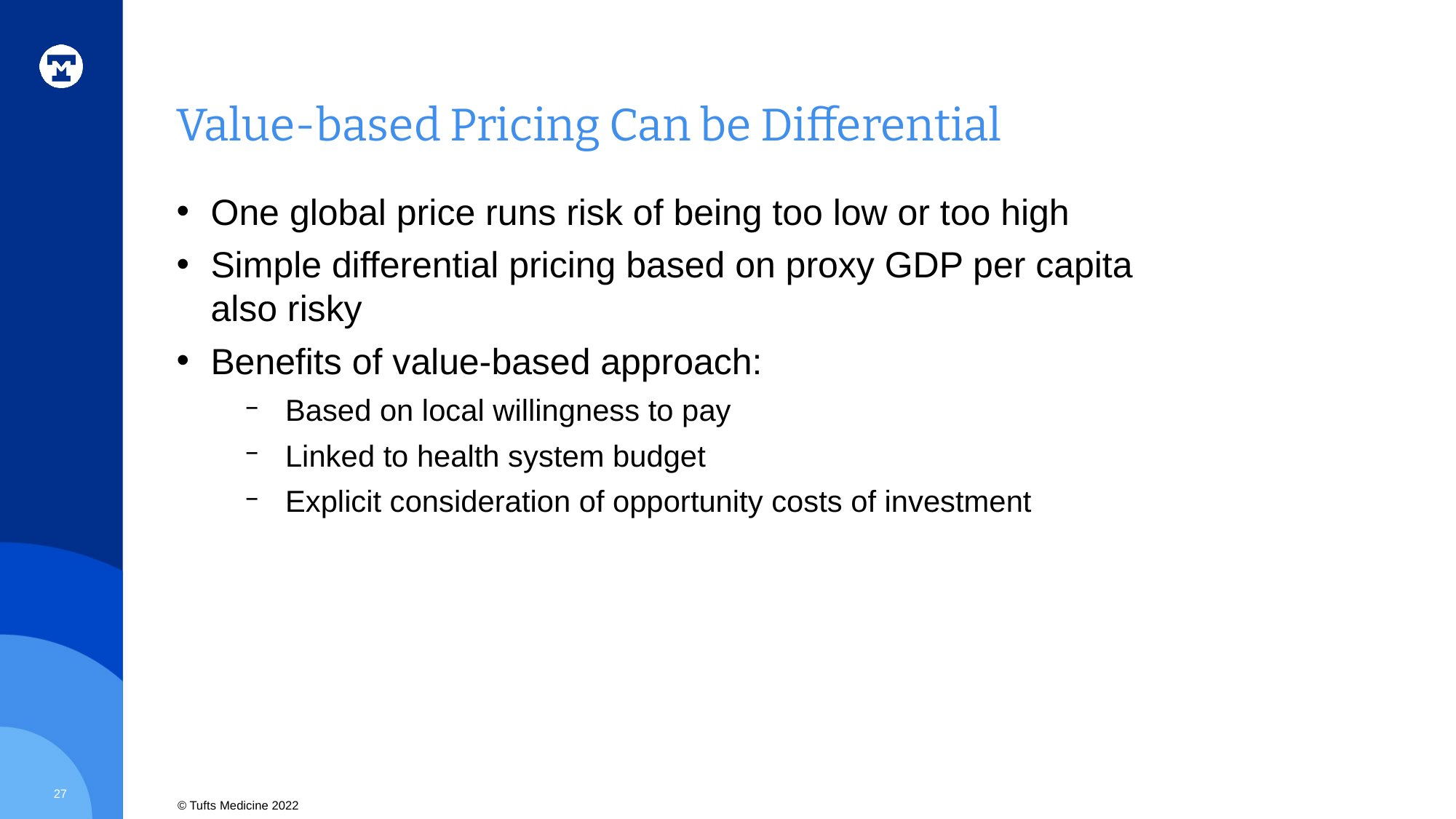

# Value-based Pricing Can be Differential
One global price runs risk of being too low or too high
Simple differential pricing based on proxy GDP per capita also risky
Benefits of value-based approach:
Based on local willingness to pay
Linked to health system budget
Explicit consideration of opportunity costs of investment

27
© Tufts Medicine 2022